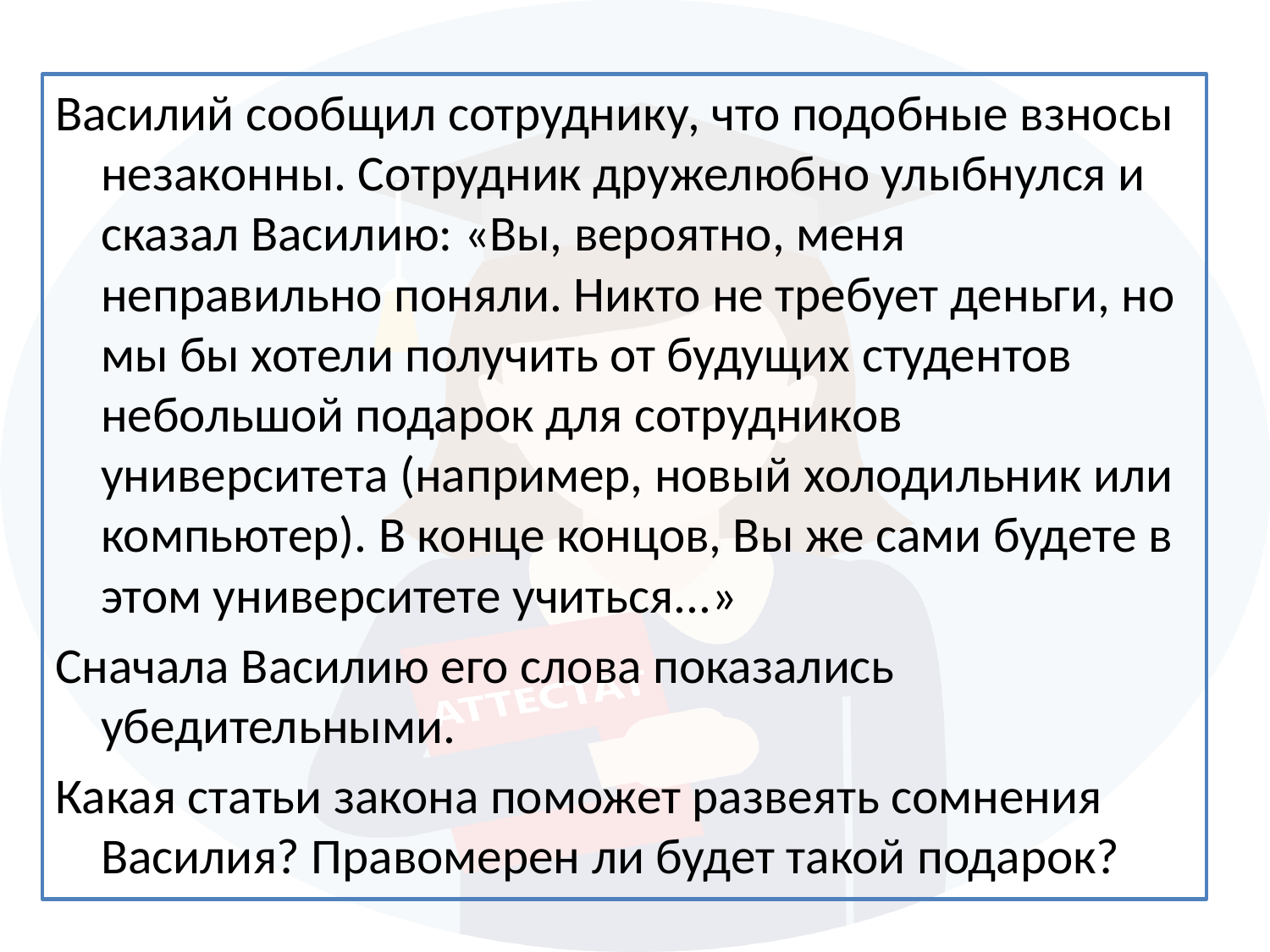

Василий сообщил сотруднику, что подобные взносы незаконны. Сотрудник дружелюбно улыбнулся и сказал Василию: «Вы, вероятно, меня неправильно поняли. Никто не требует деньги, но мы бы хотели получить от будущих студентов небольшой подарок для сотрудников университета (например, новый холодильник или компьютер). В конце концов, Вы же сами будете в этом университете учиться...»
Сначала Василию его слова показались убедительными.
Какая статьи закона поможет развеять сомнения Василия? Правомерен ли будет такой подарок?